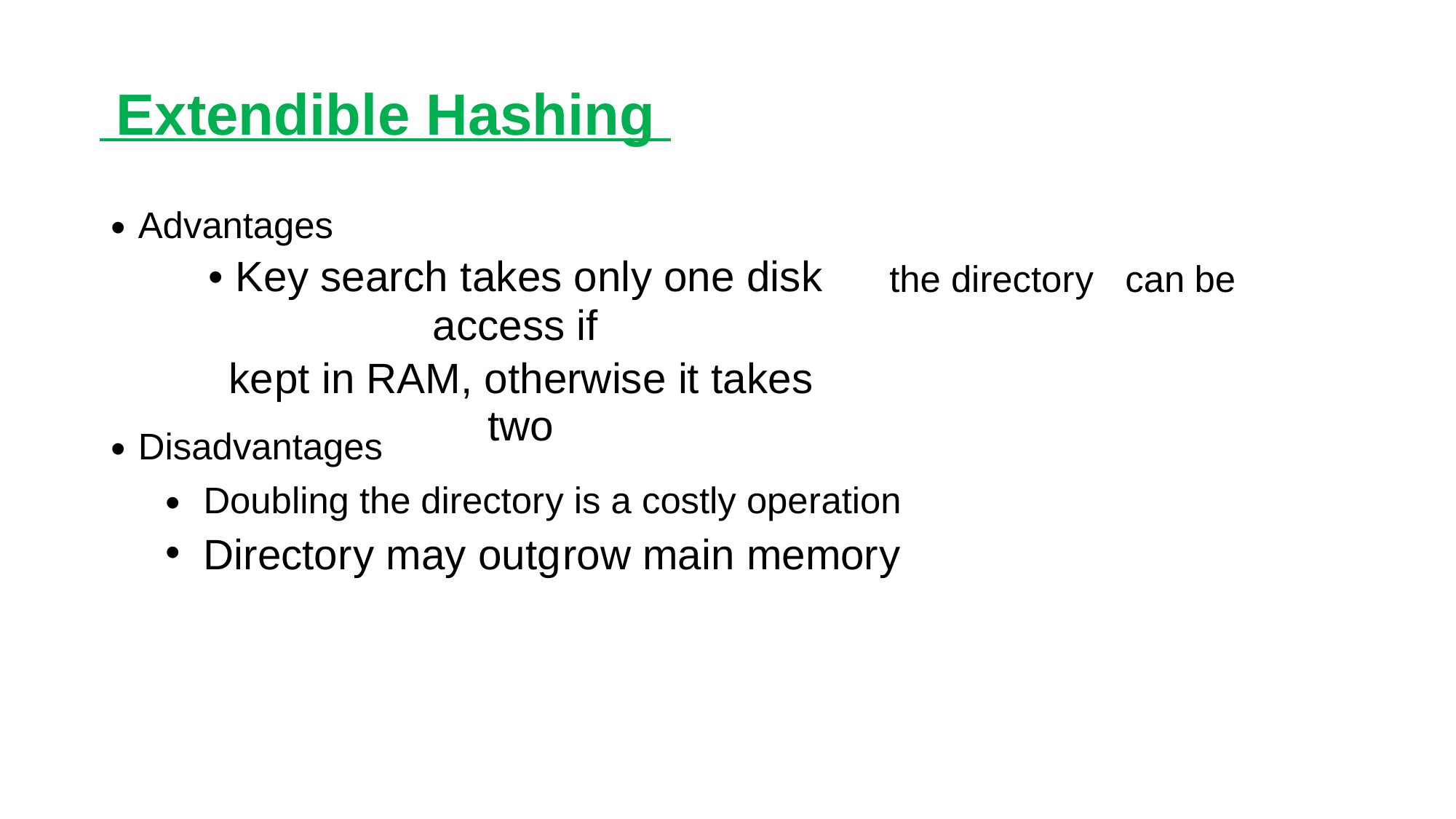

Extendible Hashing

•
Advantages
• Key search takes only one disk access if
kept in RAM, otherwise it takes two
the directory
can
be
•
Disadvantages
•
•
Doubling the directory is a costly operation
Directory may outgrow main memory